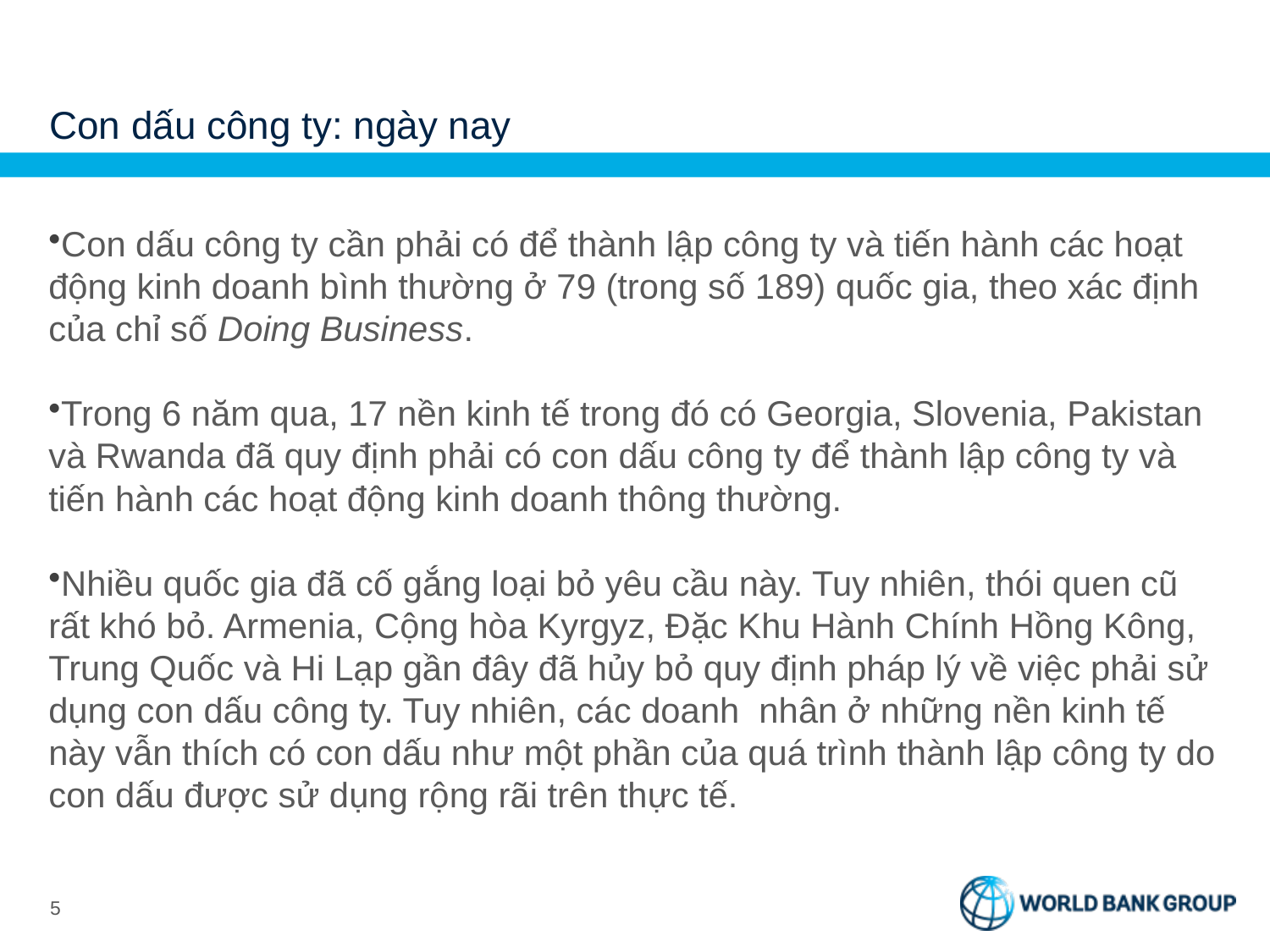

# Con dấu công ty: ngày nay
Con dấu công ty cần phải có để thành lập công ty và tiến hành các hoạt động kinh doanh bình thường ở 79 (trong số 189) quốc gia, theo xác định của chỉ số Doing Business.
Trong 6 năm qua, 17 nền kinh tế trong đó có Georgia, Slovenia, Pakistan và Rwanda đã quy định phải có con dấu công ty để thành lập công ty và tiến hành các hoạt động kinh doanh thông thường.
Nhiều quốc gia đã cố gắng loại bỏ yêu cầu này. Tuy nhiên, thói quen cũ rất khó bỏ. Armenia, Cộng hòa Kyrgyz, Đặc Khu Hành Chính Hồng Kông, Trung Quốc và Hi Lạp gần đây đã hủy bỏ quy định pháp lý về việc phải sử dụng con dấu công ty. Tuy nhiên, các doanh  nhân ở những nền kinh tế này vẫn thích có con dấu như một phần của quá trình thành lập công ty do con dấu được sử dụng rộng rãi trên thực tế.
5